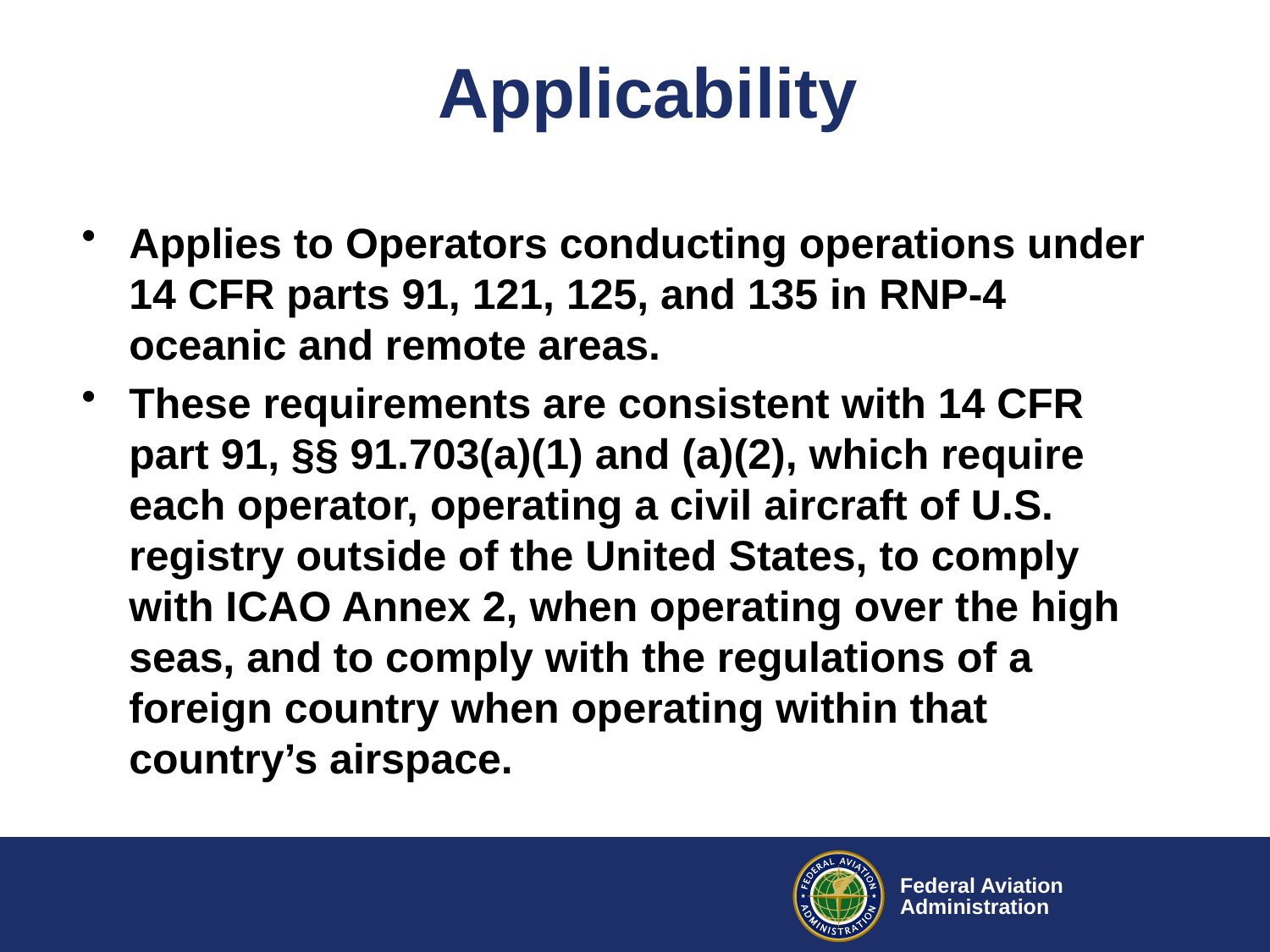

# Applicability
Applies to Operators conducting operations under 14 CFR parts 91, 121, 125, and 135 in RNP-4 oceanic and remote areas.
These requirements are consistent with 14 CFR part 91, §§ 91.703(a)(1) and (a)(2), which require each operator, operating a civil aircraft of U.S. registry outside of the United States, to comply with ICAO Annex 2, when operating over the high seas, and to comply with the regulations of a foreign country when operating within that country’s airspace.